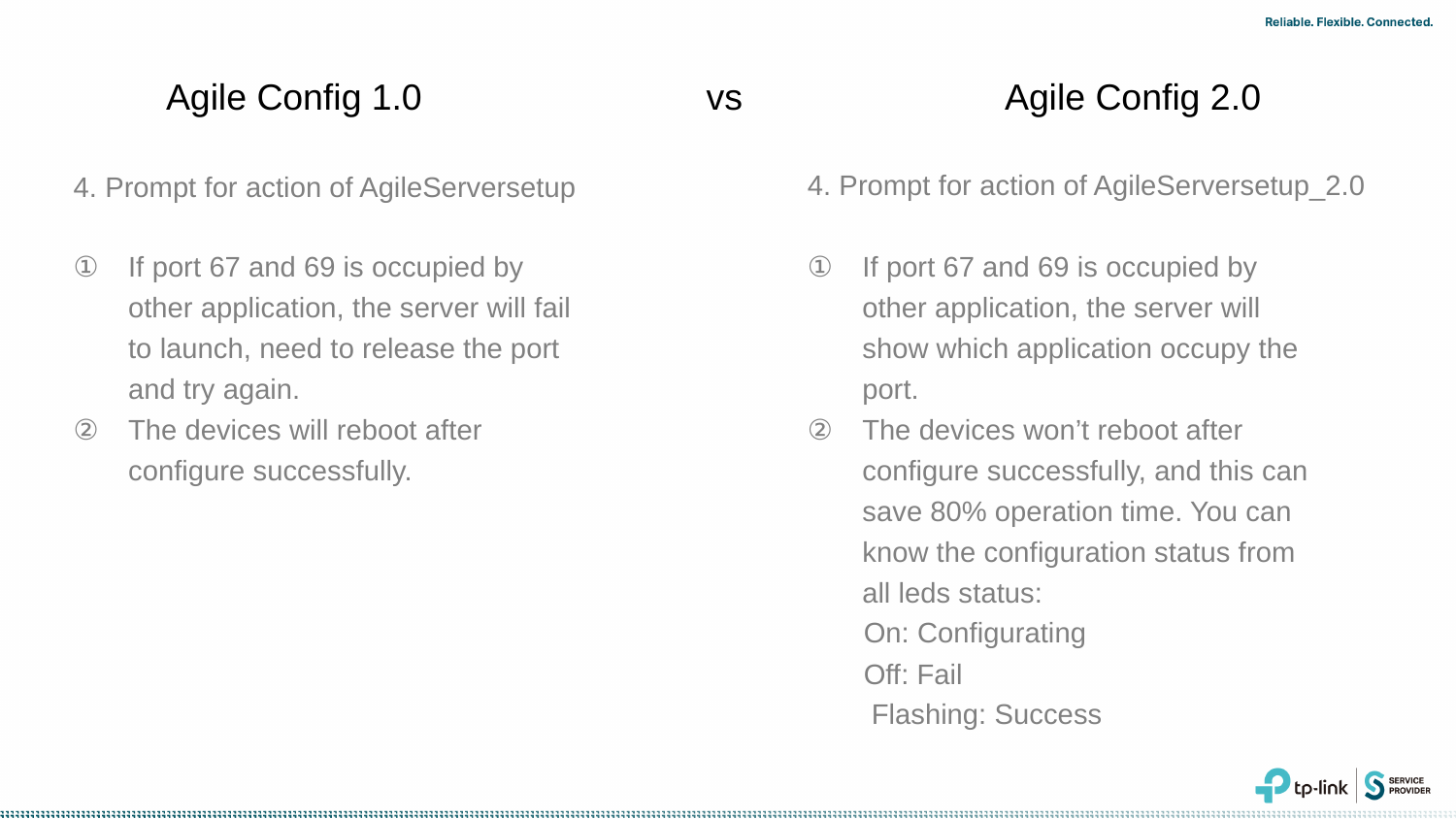

Agile Config 1.0                            vs                          Agile Config 2.0

4. Prompt for action of AgileServersetup_2.0
4. Prompt for action of AgileServersetup
If port 67 and 69 is occupied by other application, the server will show which application occupy the port.
The devices won’t reboot after configure successfully, and this can save 80% operation time. You can know the configuration status from all leds status:
       On: Configurating
       Off: Fail
        Flashing: Success
If port 67 and 69 is occupied by other application, the server will fail to launch, need to release the port and try again.
The devices will reboot after configure successfully.